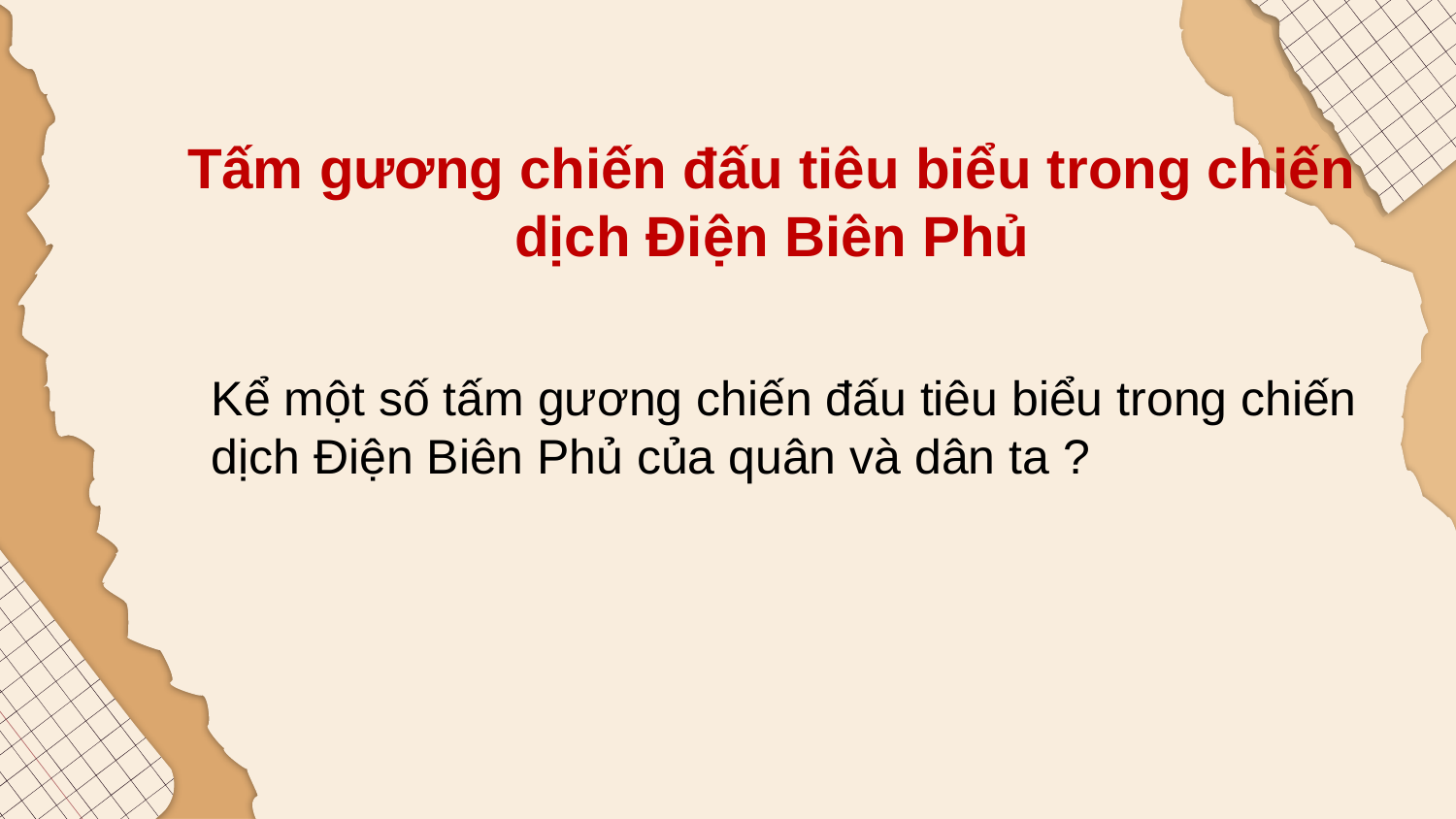

Tấm gương chiến đấu tiêu biểu trong chiến dịch Điện Biên Phủ
Kể một số tấm gương chiến đấu tiêu biểu trong chiến dịch Điện Biên Phủ của quân và dân ta ?